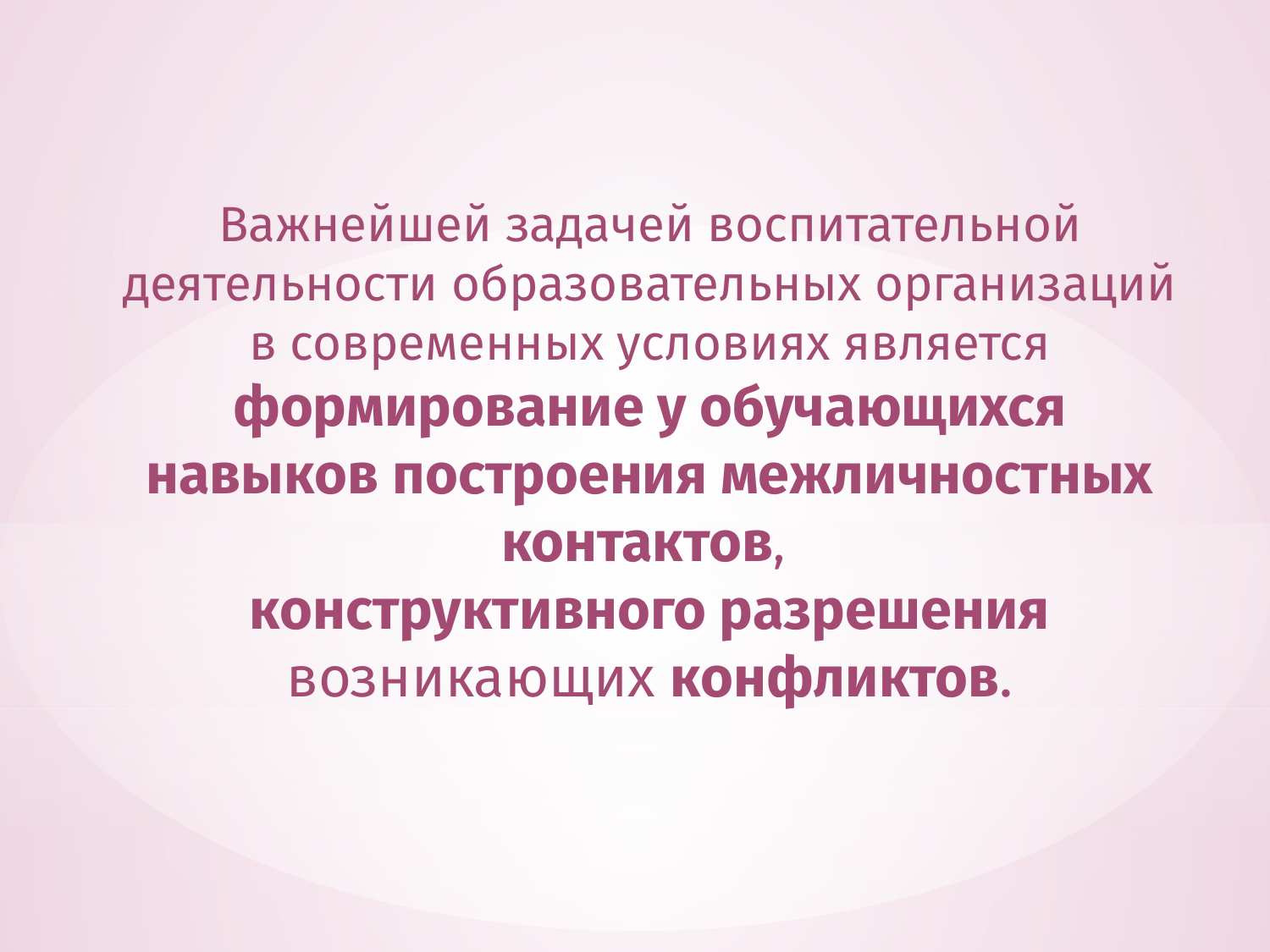

Важнейшей задачей воспитательной деятельности образовательных организаций в современных условиях является формирование у обучающихся навыков построения межличностных контактов,
конструктивного разрешения возникающих конфликтов.